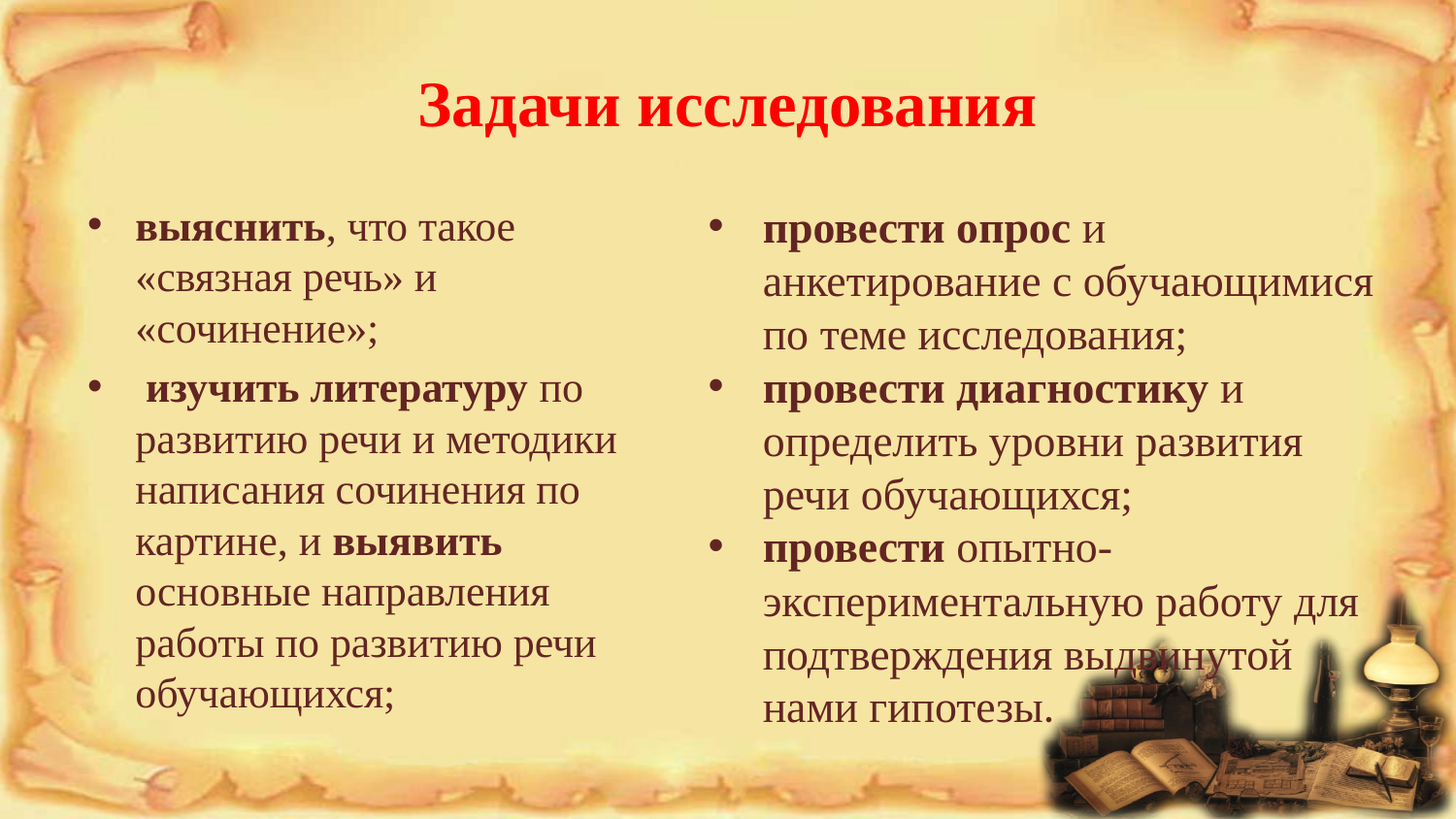

# Задачи исследования
выяснить, что такое «связная речь» и «сочинение»;
 изучить литературу по развитию речи и методики написания сочинения по картине, и выявить основные направления работы по развитию речи обучающихся;

провести опрос и анкетирование с обучающимися по теме исследования;
провести диагностику и определить уровни развития речи обучающихся;
провести опытно-экспериментальную работу для подтверждения выдвинутой нами гипотезы.